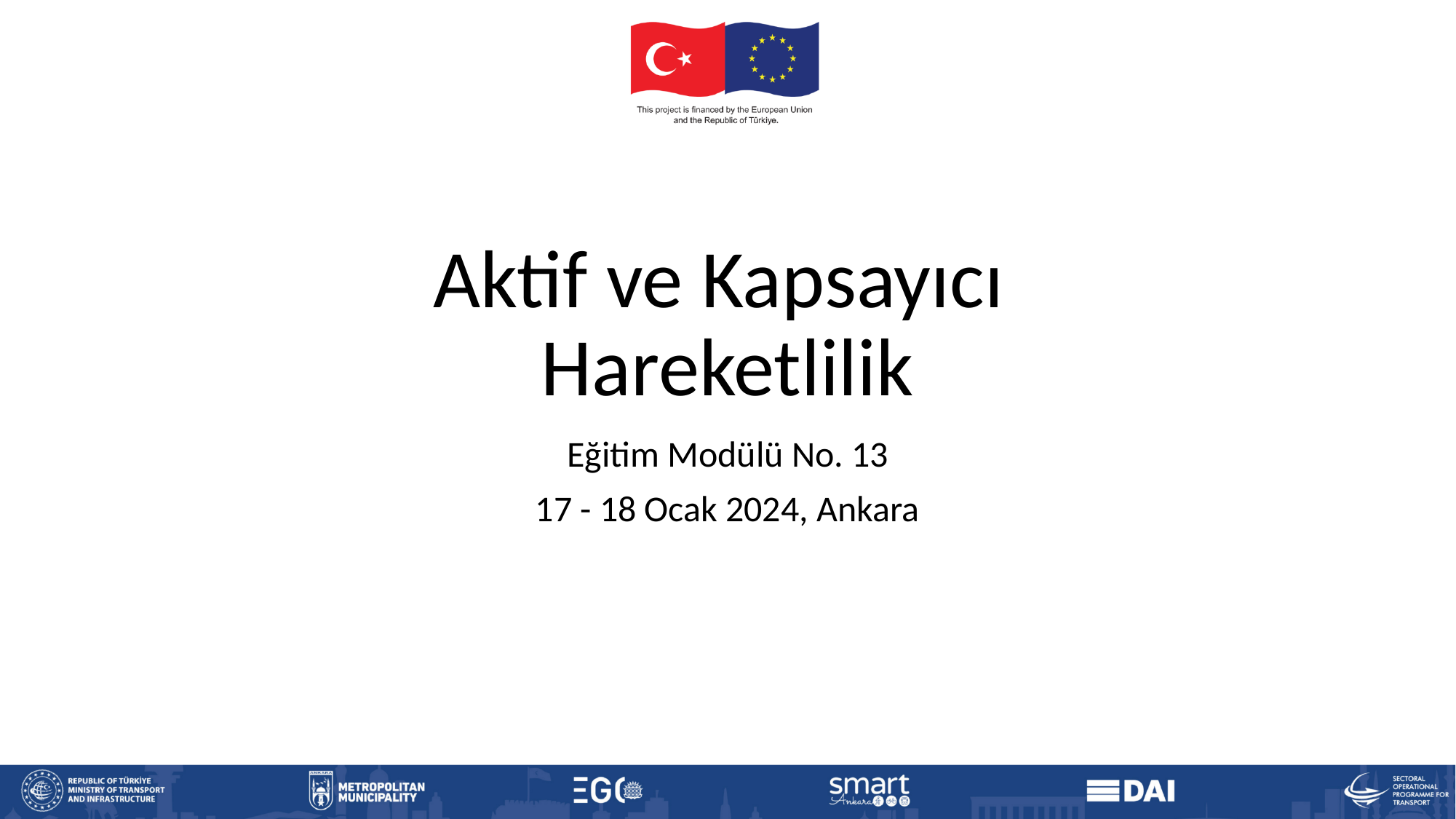

# Aktif ve Kapsayıcı Hareketlilik
Eğitim Modülü No. 13
17 - 18 Ocak 2024, Ankara